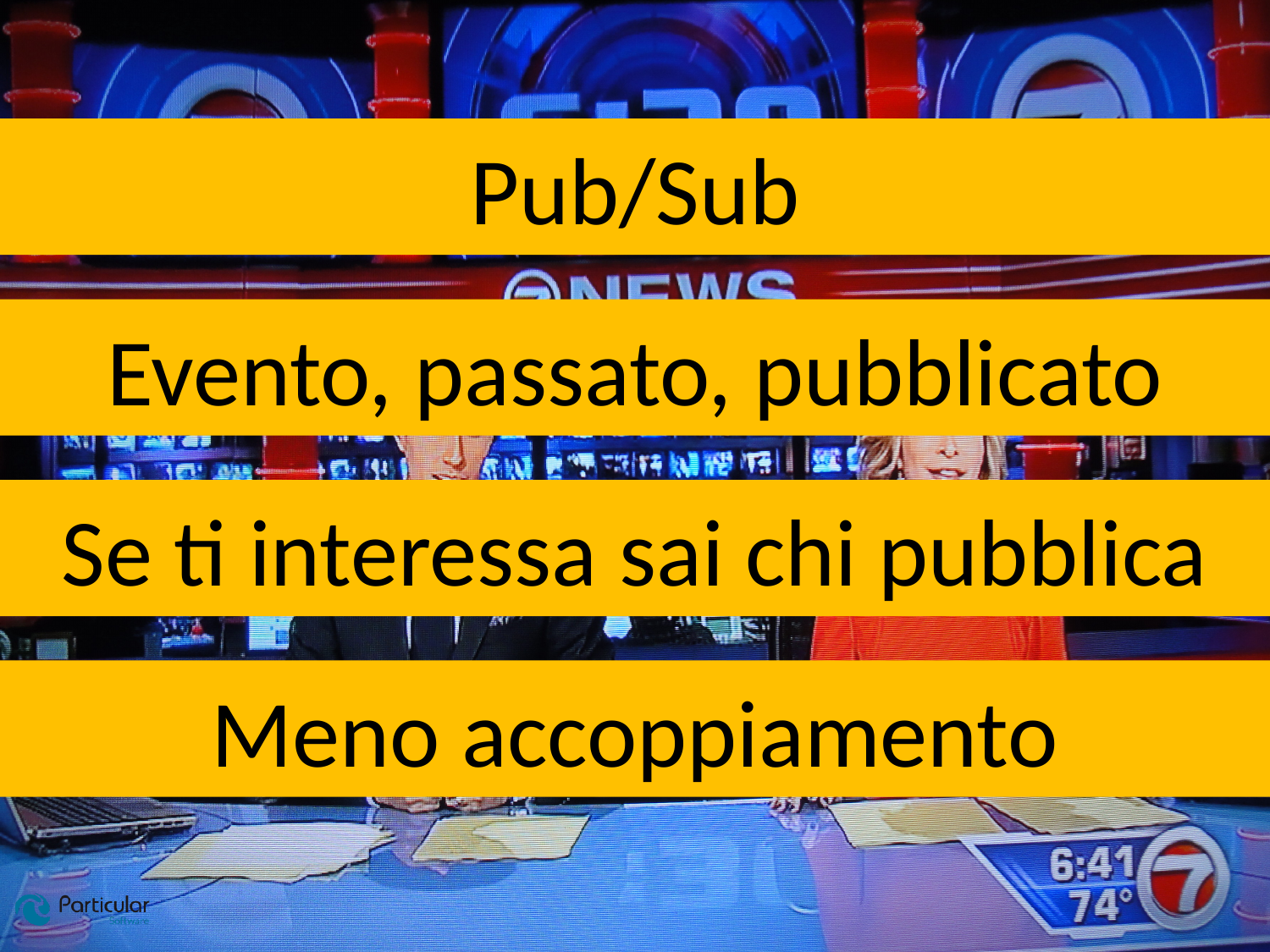

Pub/Sub
Evento, passato, pubblicato
Se ti interessa sai chi pubblica
Meno accoppiamento